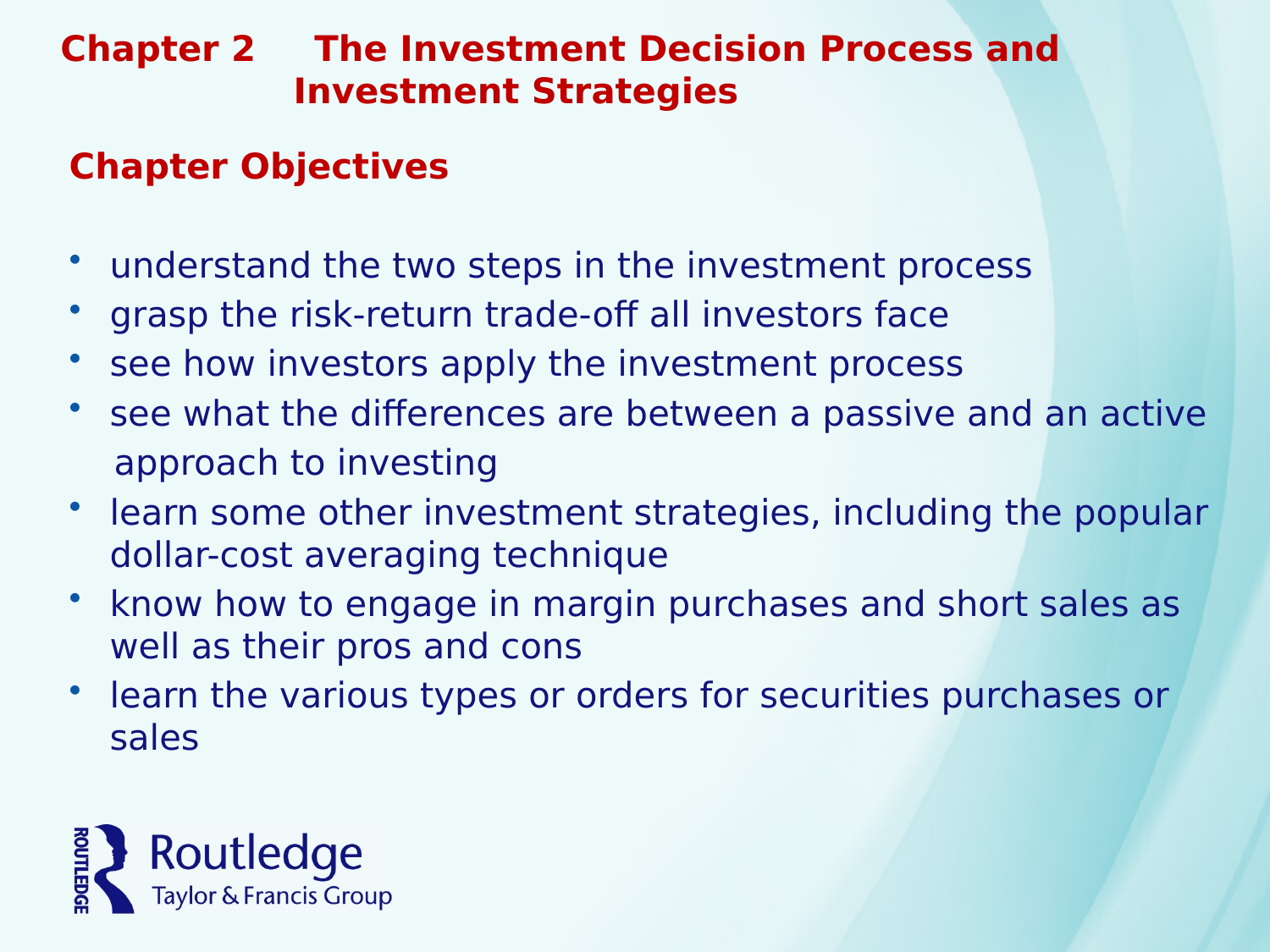

# Chapter 2	The Investment Decision Process and Investment Strategies
Chapter Objectives

understand the two steps in the investment process
grasp the risk-return trade-off all investors face
see how investors apply the investment process
see what the differences are between a passive and an active
    approach to investing
learn some other investment strategies, including the popular dollar-cost averaging technique
know how to engage in margin purchases and short sales as well as their pros and cons
learn the various types or orders for securities purchases or sales